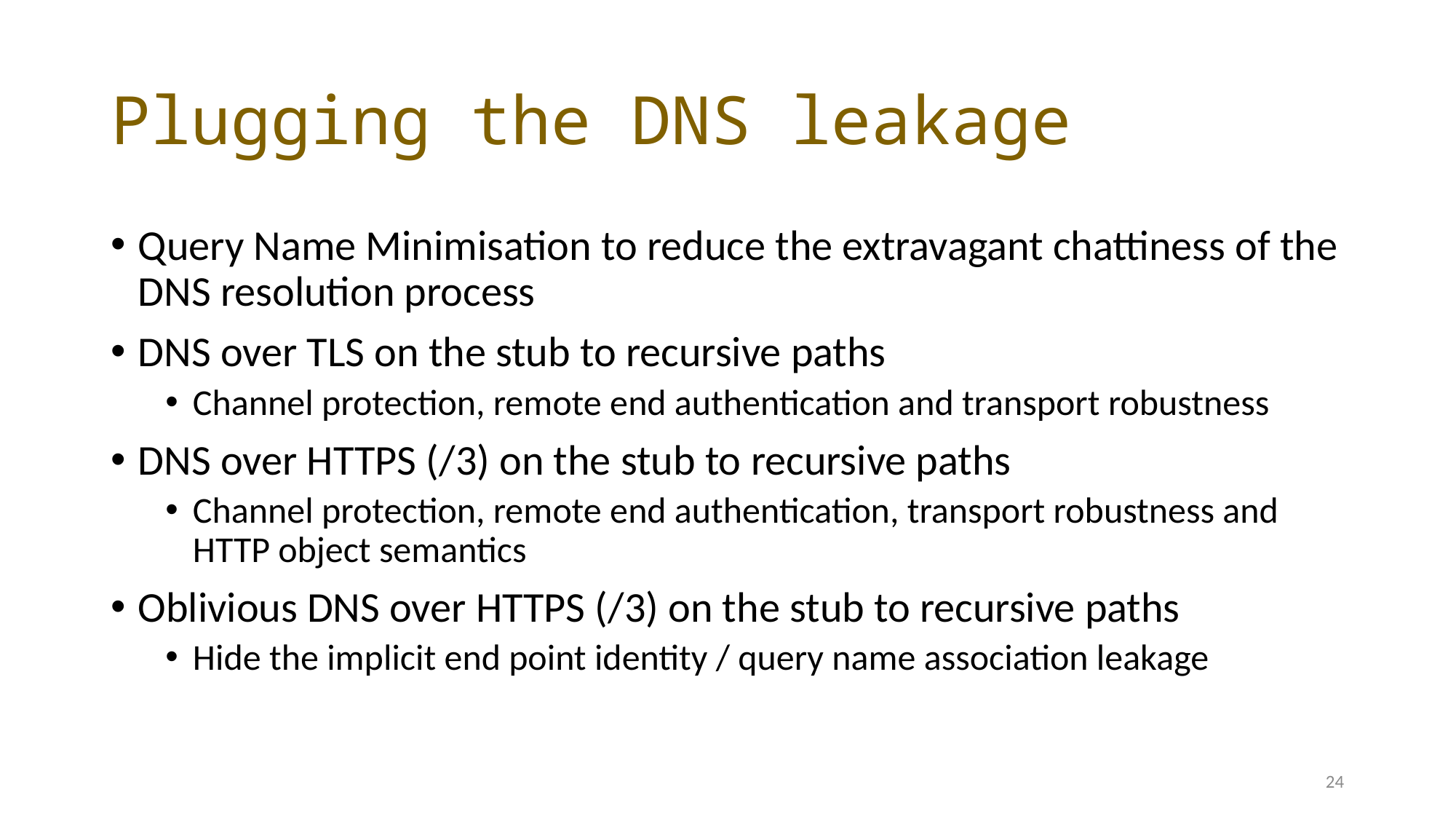

# Plugging the DNS leakage
Query Name Minimisation to reduce the extravagant chattiness of the DNS resolution process
DNS over TLS on the stub to recursive paths
Channel protection, remote end authentication and transport robustness
DNS over HTTPS (/3) on the stub to recursive paths
Channel protection, remote end authentication, transport robustness and HTTP object semantics
Oblivious DNS over HTTPS (/3) on the stub to recursive paths
Hide the implicit end point identity / query name association leakage
24